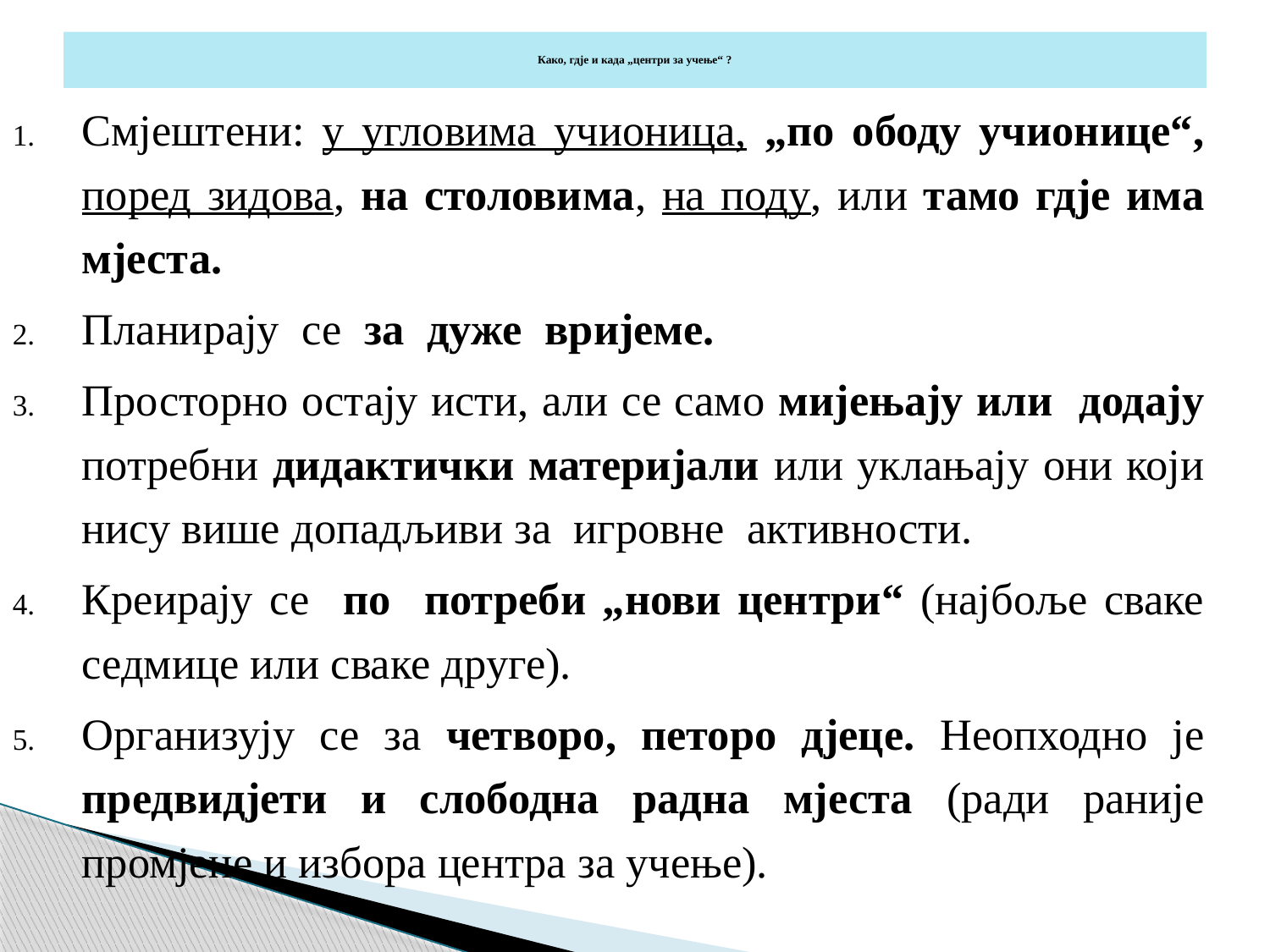

# Како, гдје и када „центри за учење“ ?
Смјештени: у угловима учионица, „по ободу учионице“, поред зидова, на столовима, на поду, или тамо гдје има мјеста.
Планирају  се  за  дуже  вријеме.
Просторно остају исти, али се само мијењају или  додају потребни дидактички материјали или уклањају они који нису више допадљиви за  игровне  активности.
Креирају се  по  потреби „нови центри“ (најбоље сваке седмице или сваке друге).
Организују се за четворо, петоро дјеце. Неопходно је предвидјети и слободна радна мјеста (ради раније промјене и избора центра за учење).